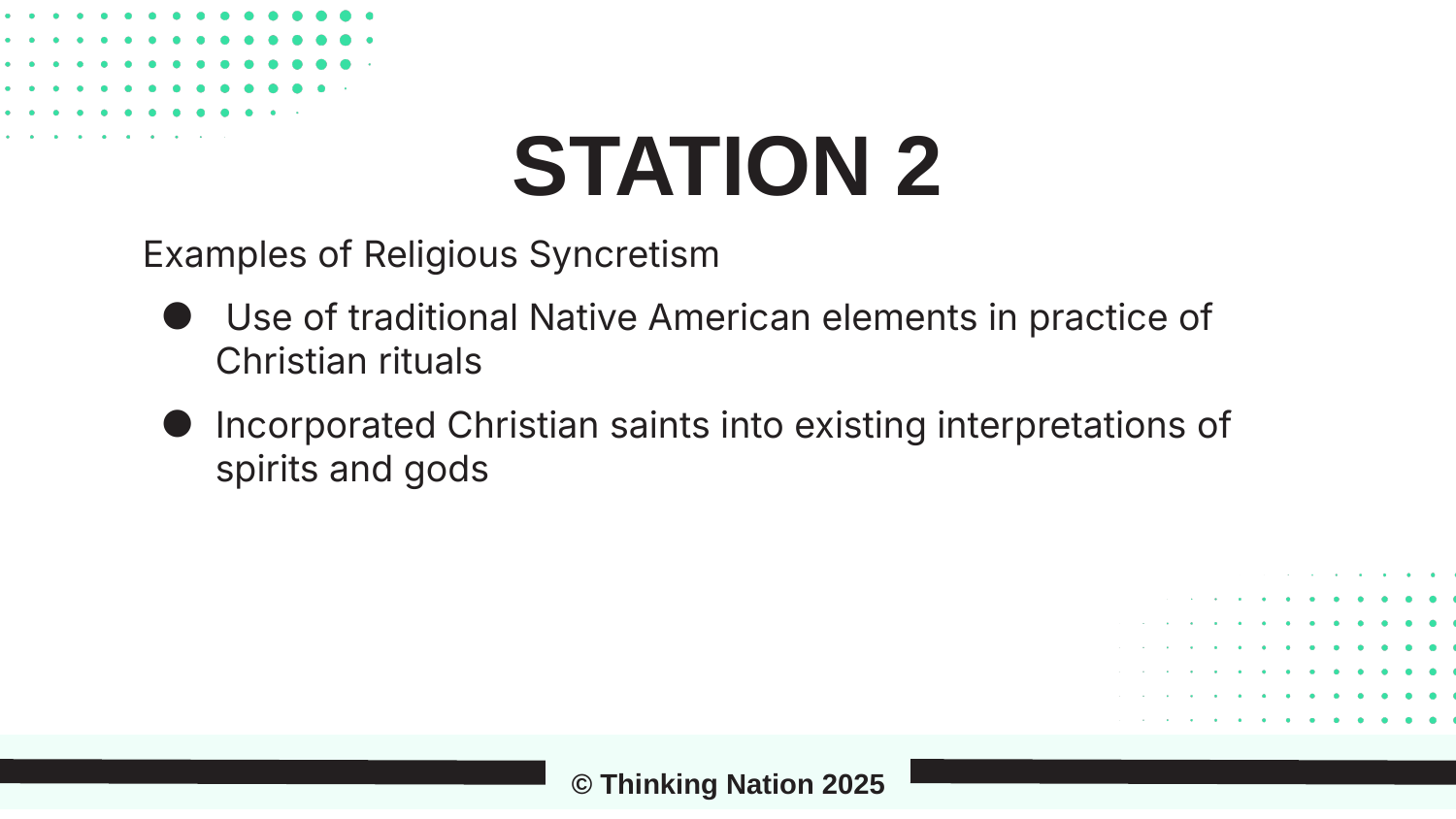

STATION 2
Examples of Religious Syncretism
 Use of traditional Native American elements in practice of Christian rituals
Incorporated Christian saints into existing interpretations of spirits and gods

© Thinking Nation 2025